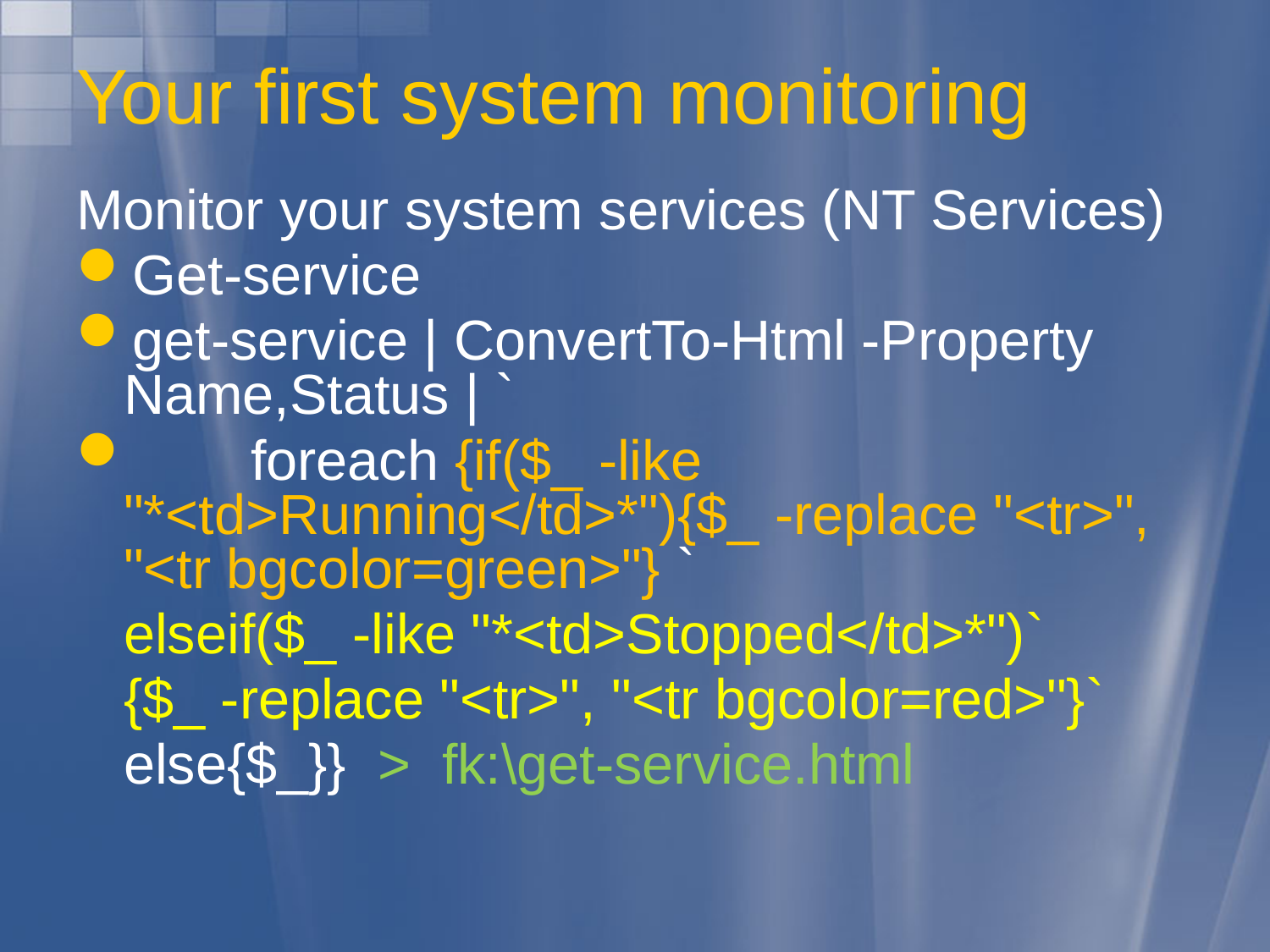

# Your first system monitoring
Monitor your system services (NT Services)
Get-service
get-service | ConvertTo-Html -Property Name,Status | `
	foreach {if($_ -like "*<td>Running</td>*"){$_ -replace "<tr>", "<tr bgcolor=green>"} `
	elseif($_ -like "*<td>Stopped</td>*")`
	{$_ -replace "<tr>", "<tr bgcolor=red>"}`
	else{$_}}  >  fk:\get-service.html